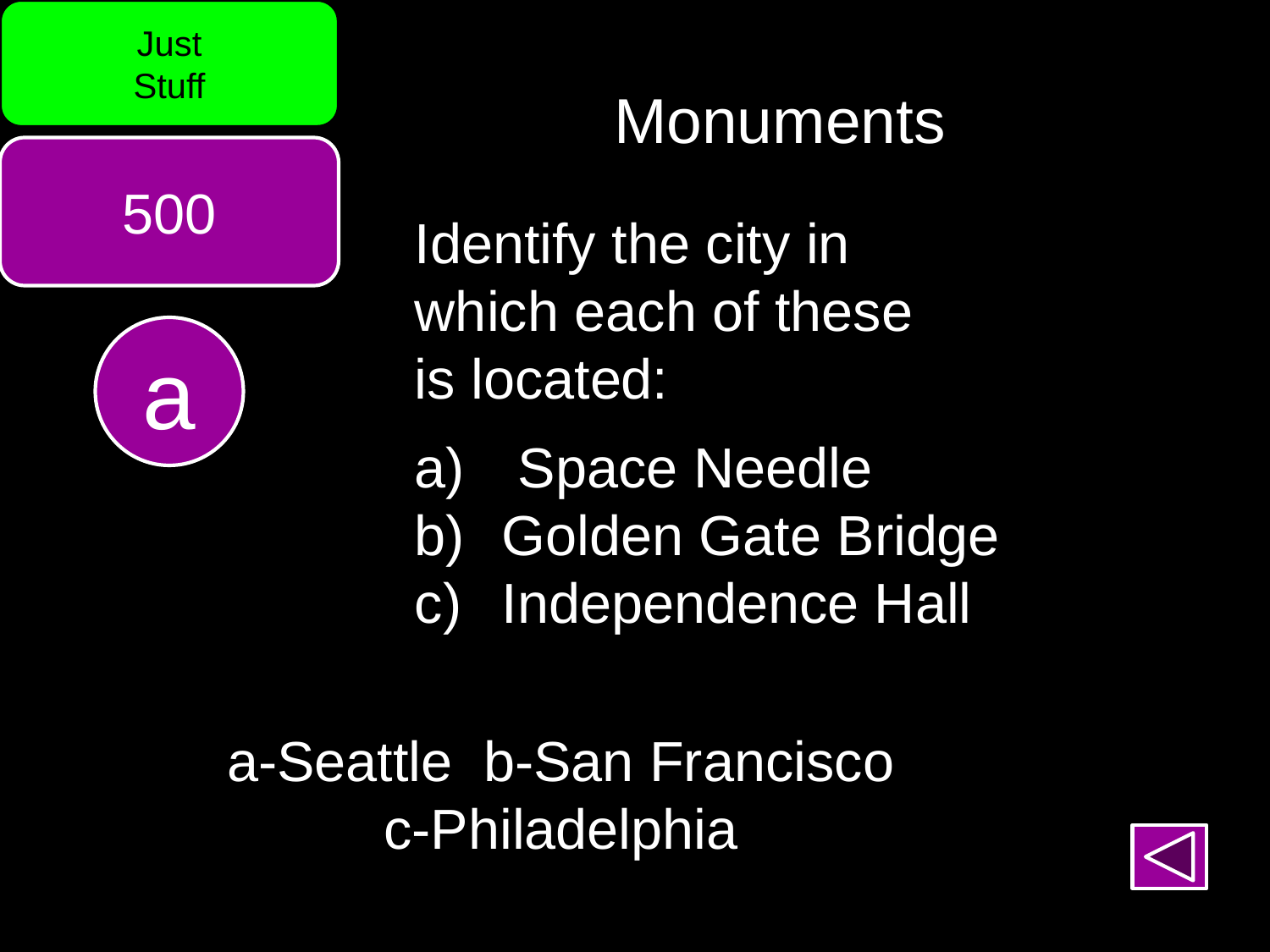

Just
Stuff
Monuments
500
Identify the city in
which each of these
is located:
Space Needle
 Golden Gate Bridge
 Independence Hall
a
a-Seattle  b-San Francisco
c-Philadelphia